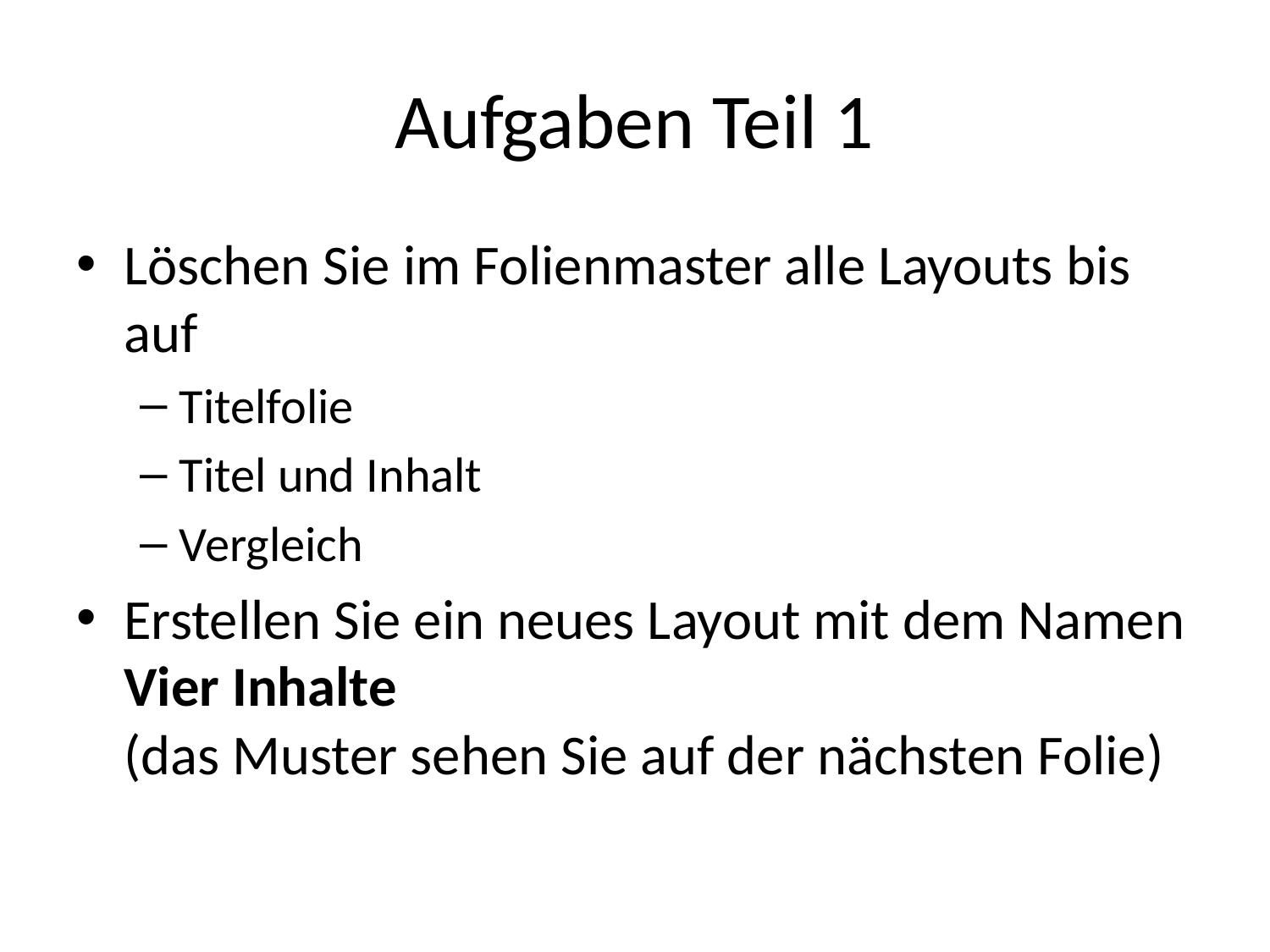

# Aufgaben Teil 1
Löschen Sie im Folienmaster alle Layouts bis auf
Titelfolie
Titel und Inhalt
Vergleich
Erstellen Sie ein neues Layout mit dem Namen Vier Inhalte
(das Muster sehen Sie auf der nächsten Folie)